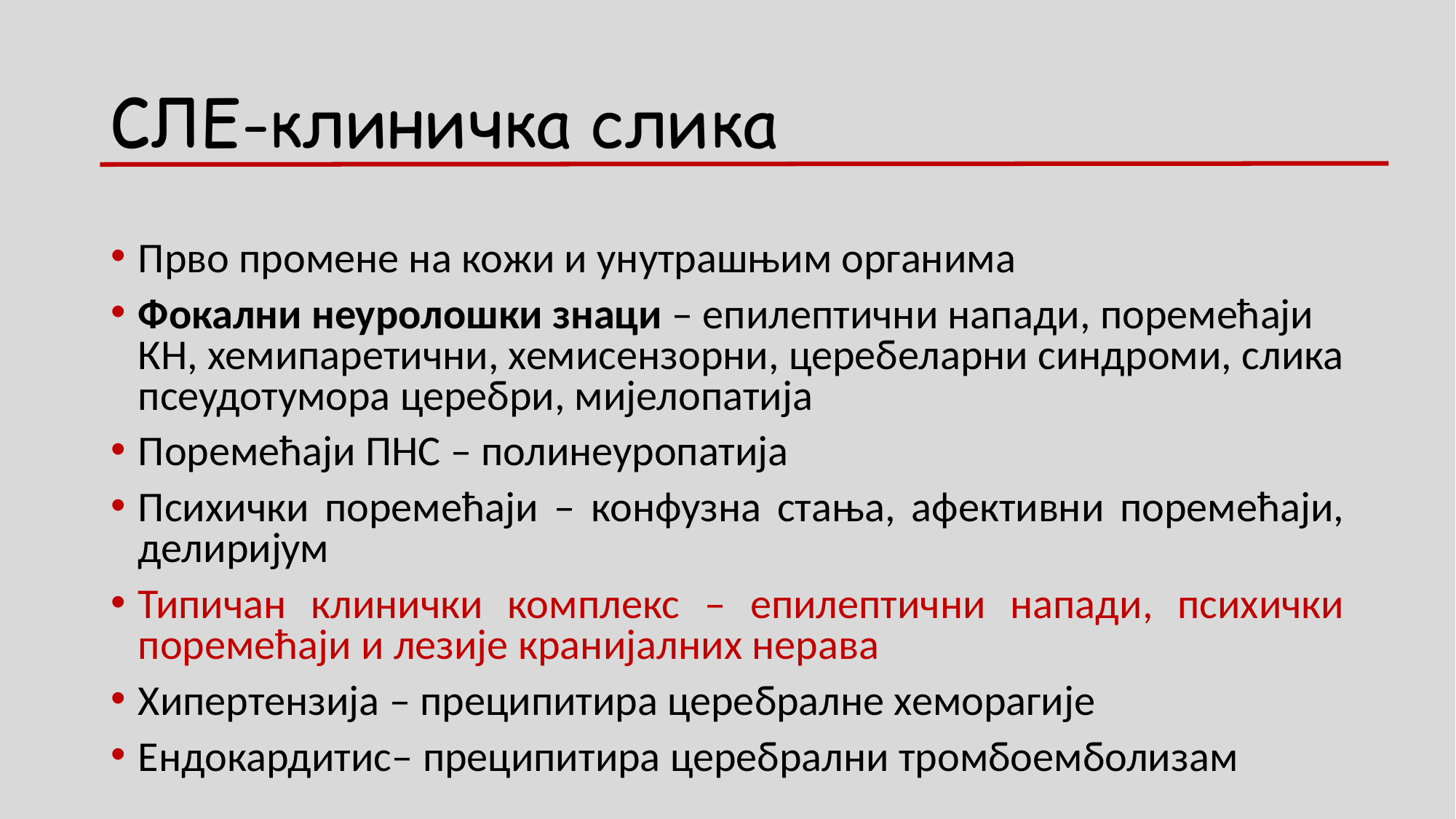

# СЛЕ-клиничка слика
Прво промене на кожи и унутрашњим органима
Фокални неуролошки знаци – епилептични напади, поремећаји КН, хемипаретични, хемисензорни, церебеларни синдроми, слика псеудотумора церебри, мијелопатија
Поремећаји ПНС – полинеуропатија
Психички поремећаји – конфузна стања, афективни поремећаји, делиријум
Типичан клинички комплекс – епилептични напади, психички поремећаји и лезије кранијалних нерава
Хипертензија – преципитира церебралне хеморагије
Ендокардитис– преципитира церебрални тромбоемболизам